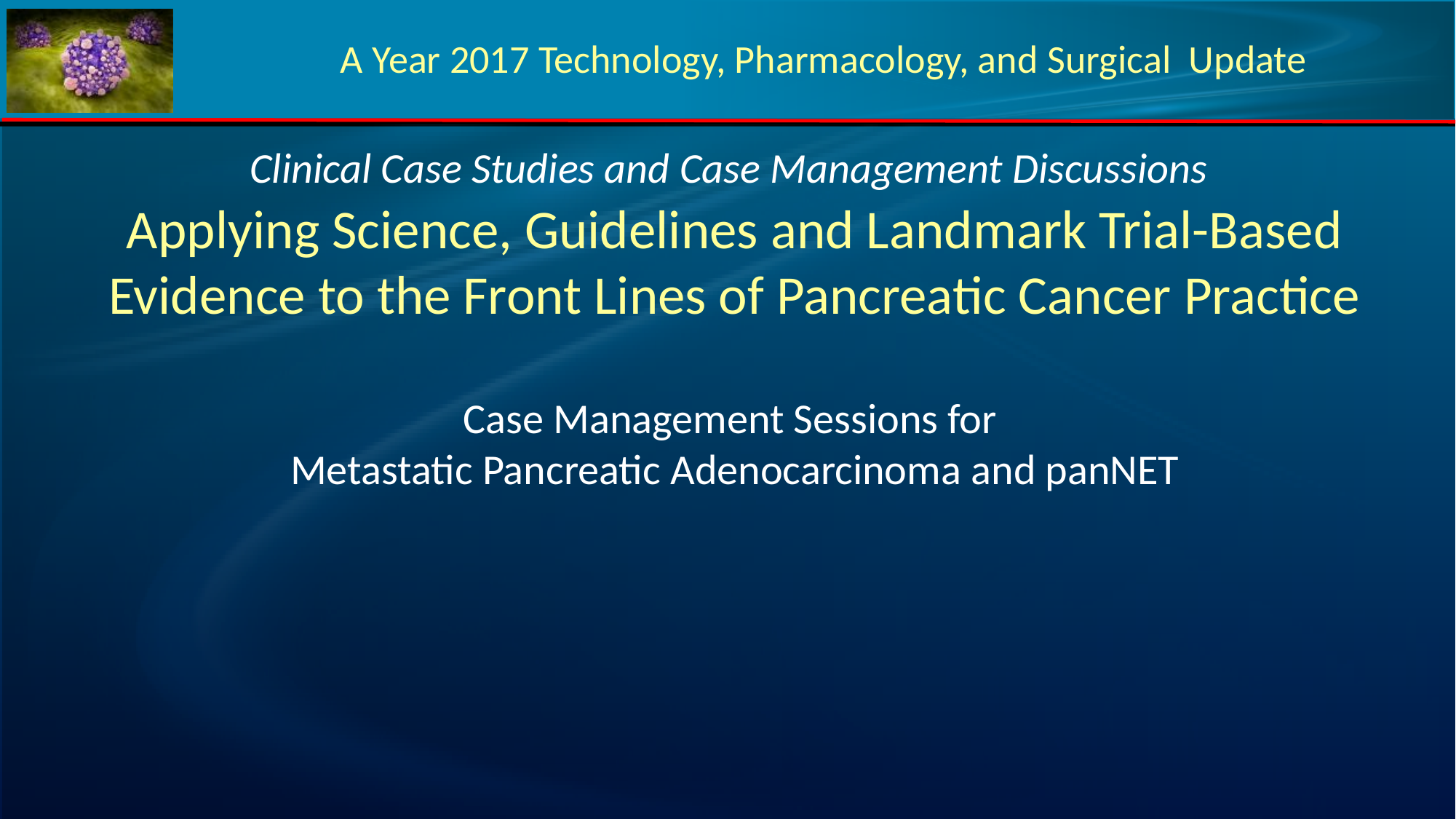

A Year 2017 Technology, Pharmacology, and Surgical  Update
Clinical Case Studies and Case Management Discussions
Applying Science, Guidelines and Landmark Trial-Based Evidence to the Front Lines of Pancreatic Cancer Practice

Case Management Sessions for
Metastatic Pancreatic Adenocarcinoma and panNET